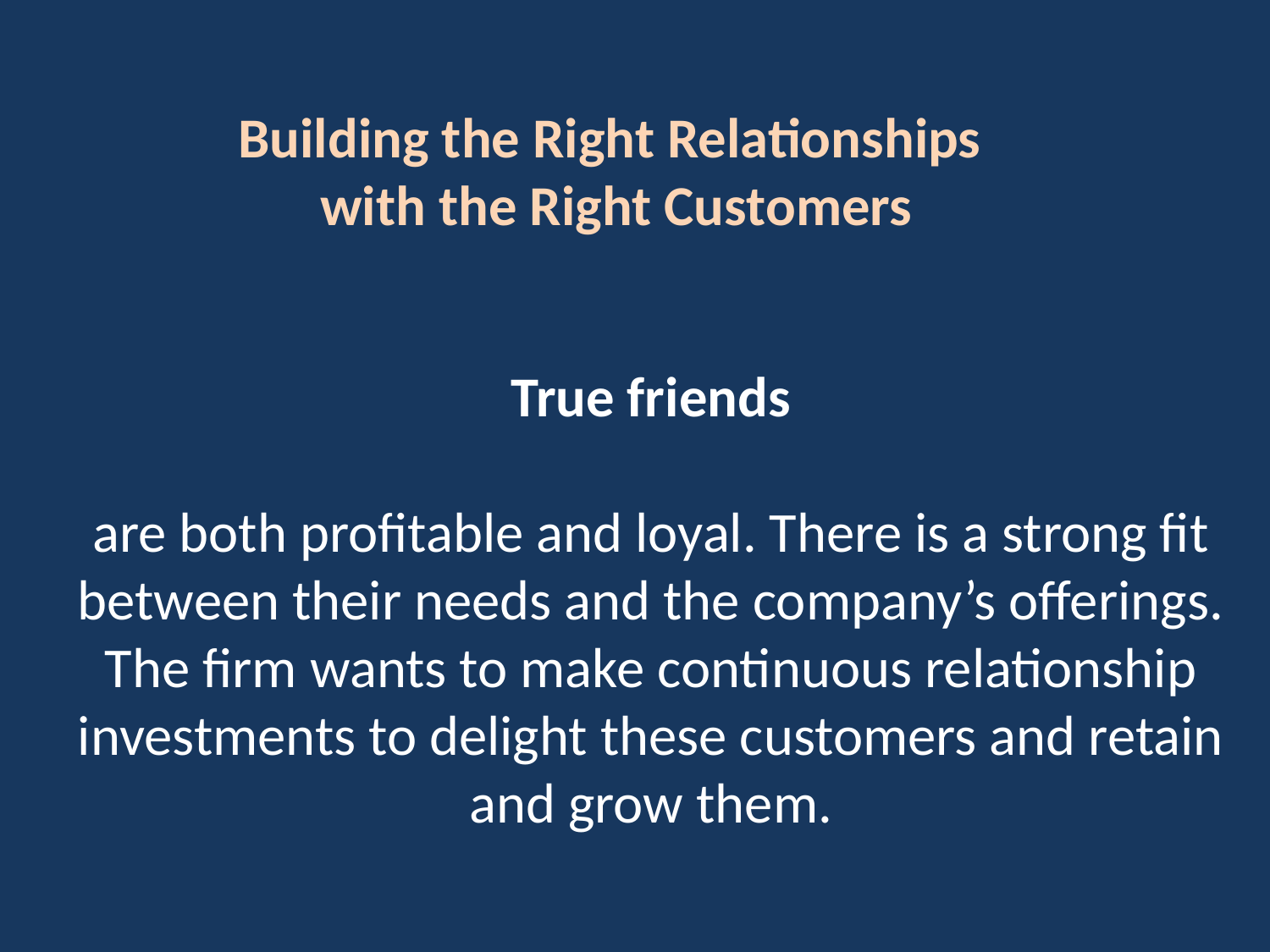

Building the Right Relationships
with the Right Customers
True friends

are both profitable and loyal. There is a strong fit between their needs and the company’s offerings. The firm wants to make continuous relationship investments to delight these customers and retain and grow them.